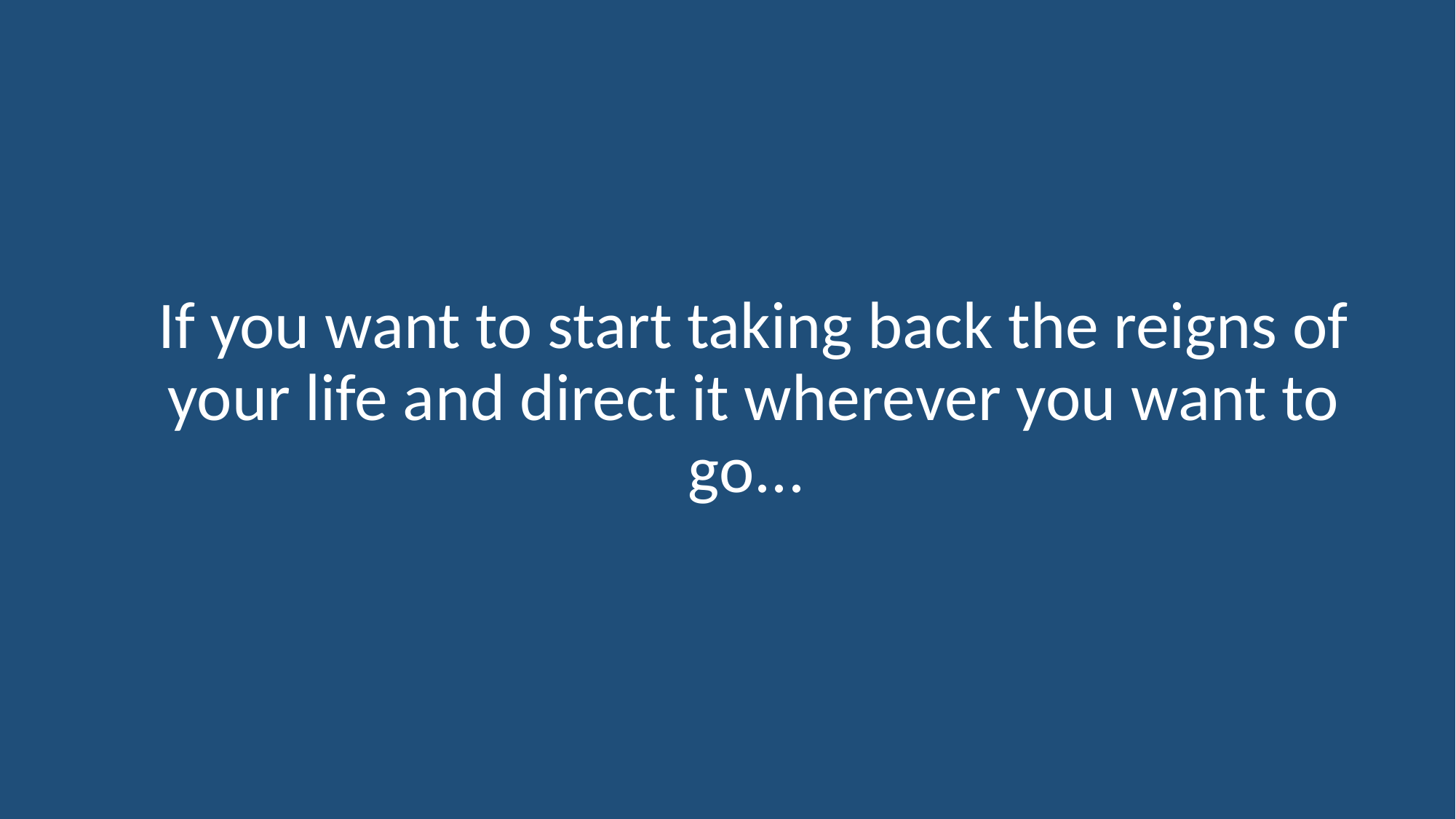

If you want to start taking back the reigns of your life and direct it wherever you want to go...